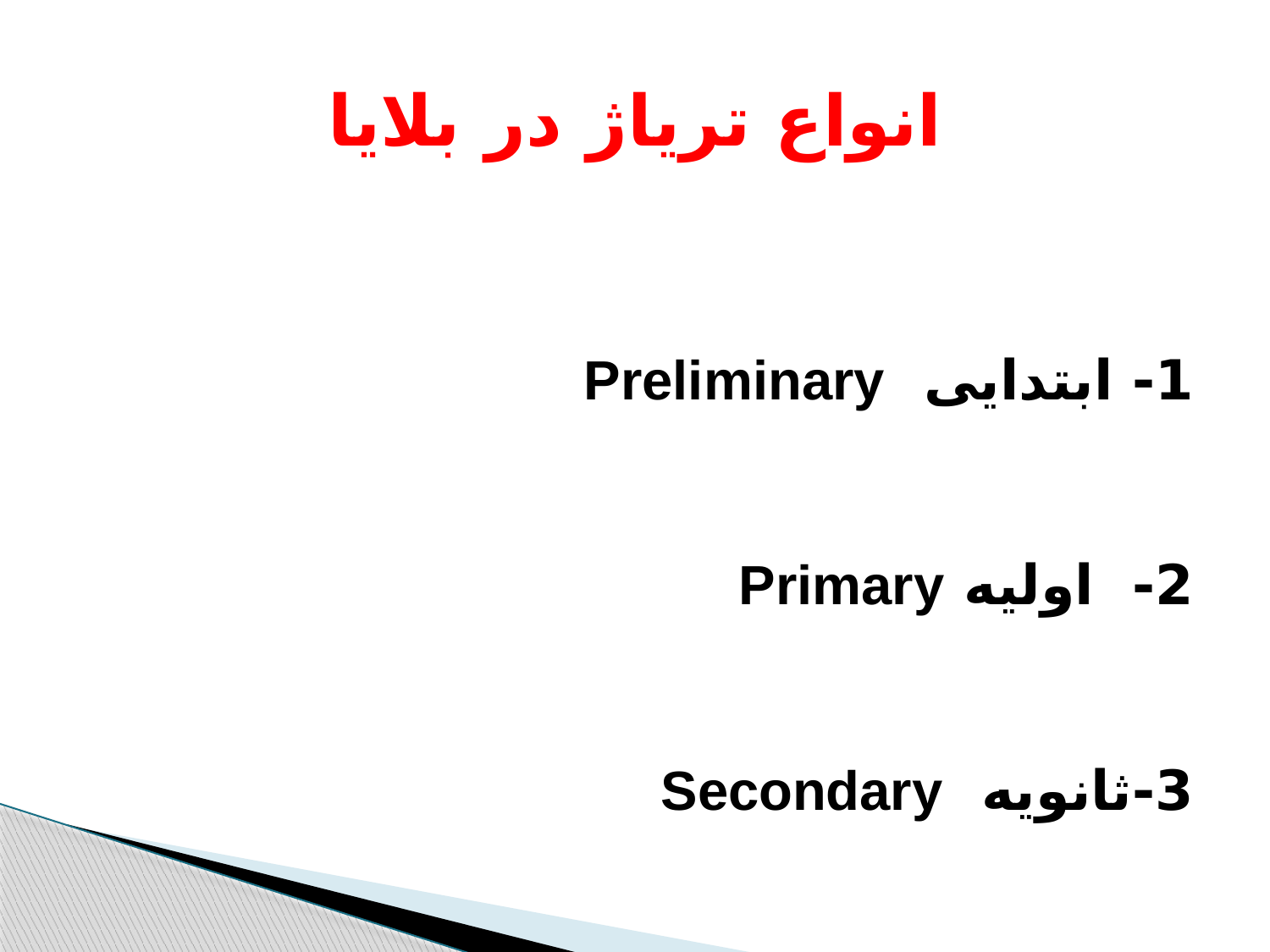

# انواع تریاژ در بلایا
1- ابتدایی  Preliminary
2-  اولیه Primary
3-ثانویه  Secondary